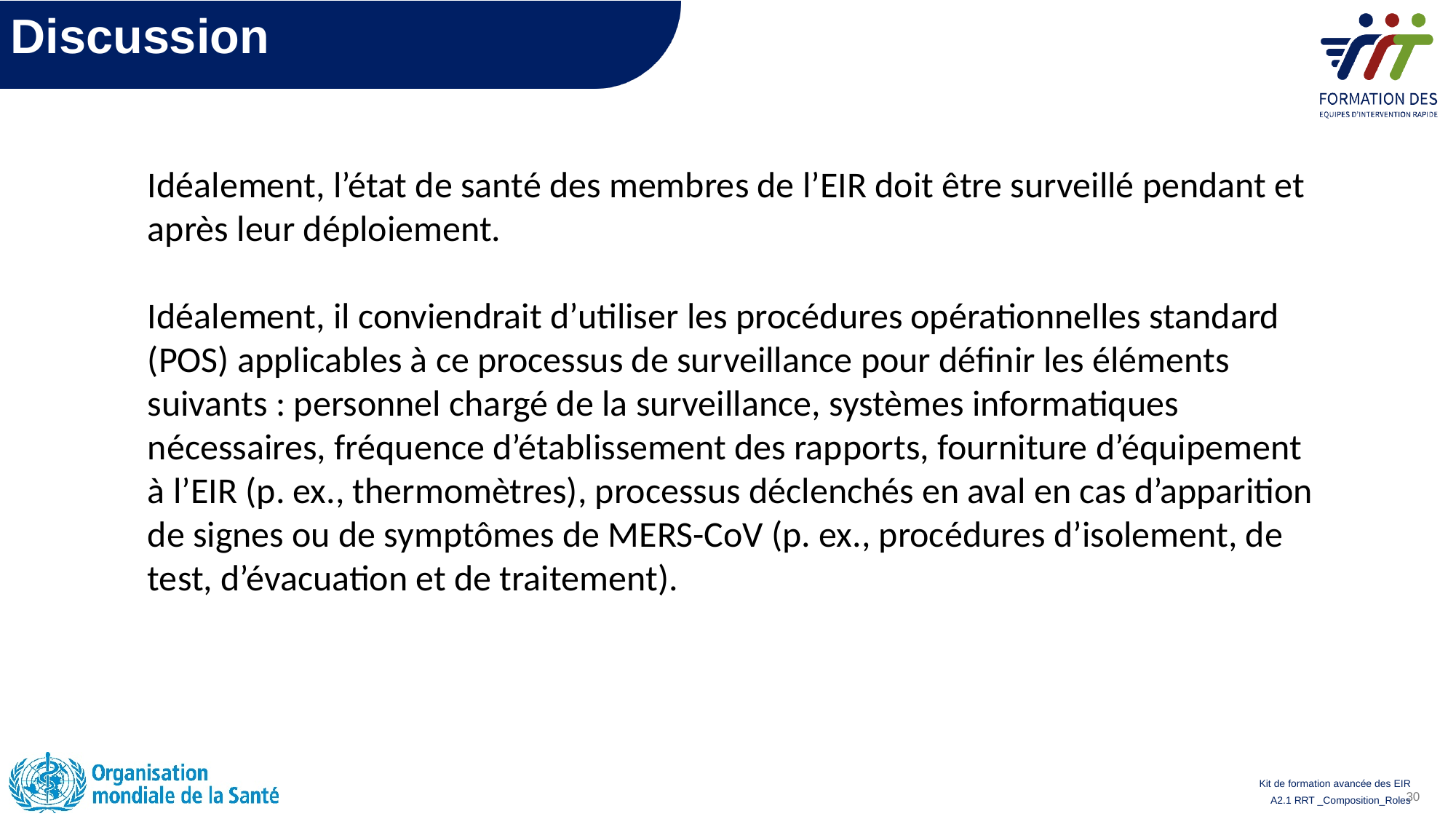

Discussion
Idéalement, l’état de santé des membres de l’EIR doit être surveillé pendant et après leur déploiement.

Idéalement, il conviendrait d’utiliser les procédures opérationnelles standard (POS) applicables à ce processus de surveillance pour définir les éléments suivants : personnel chargé de la surveillance, systèmes informatiques nécessaires, fréquence d’établissement des rapports, fourniture d’équipement à l’EIR (p. ex., thermomètres), processus déclenchés en aval en cas d’apparition de signes ou de symptômes de MERS-CoV (p. ex., procédures d’isolement, de test, d’évacuation et de traitement).